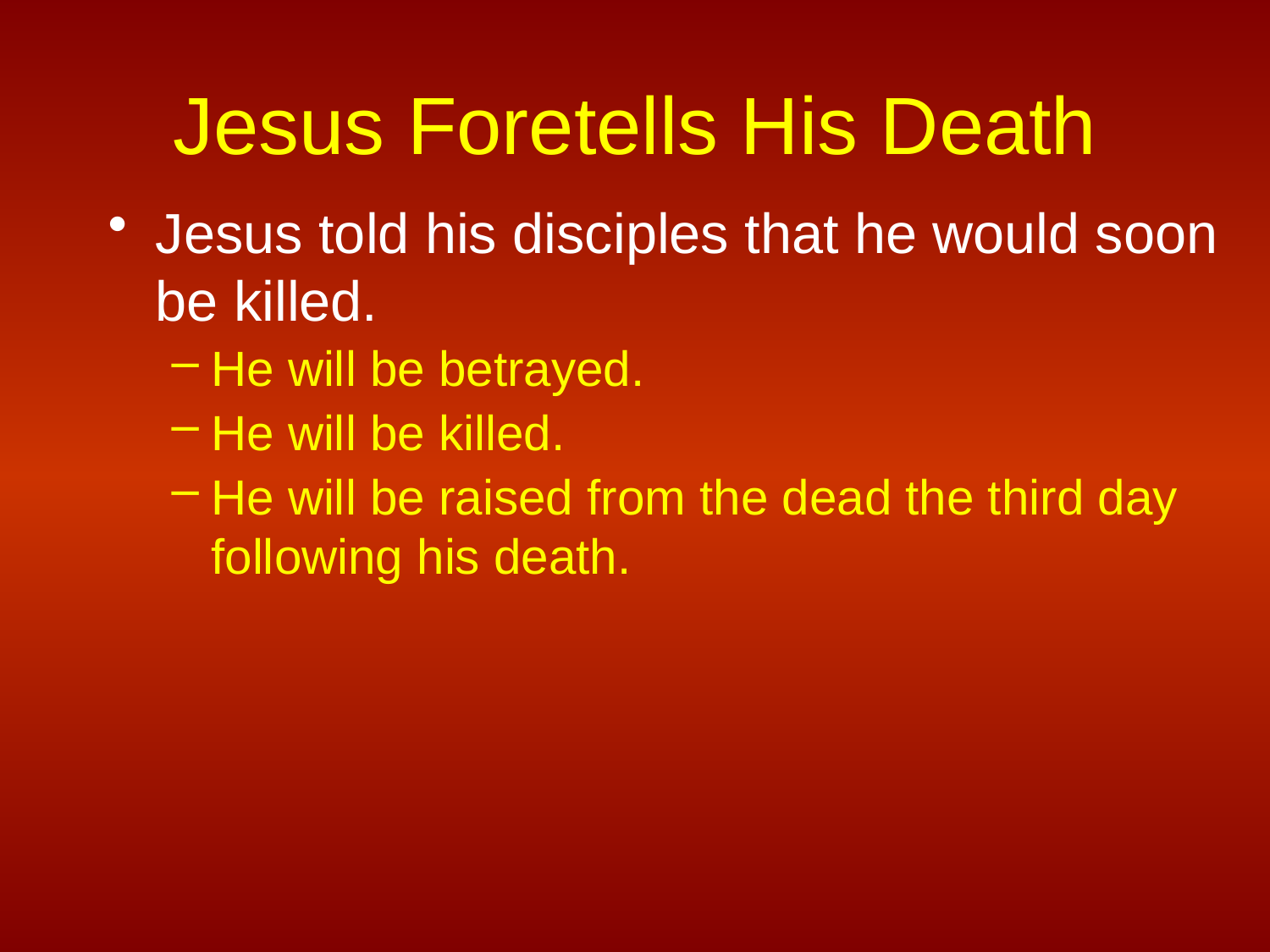

# Jesus Foretells His Death
Jesus told his disciples that he would soon be killed.
He will be betrayed.
He will be killed.
He will be raised from the dead the third day following his death.